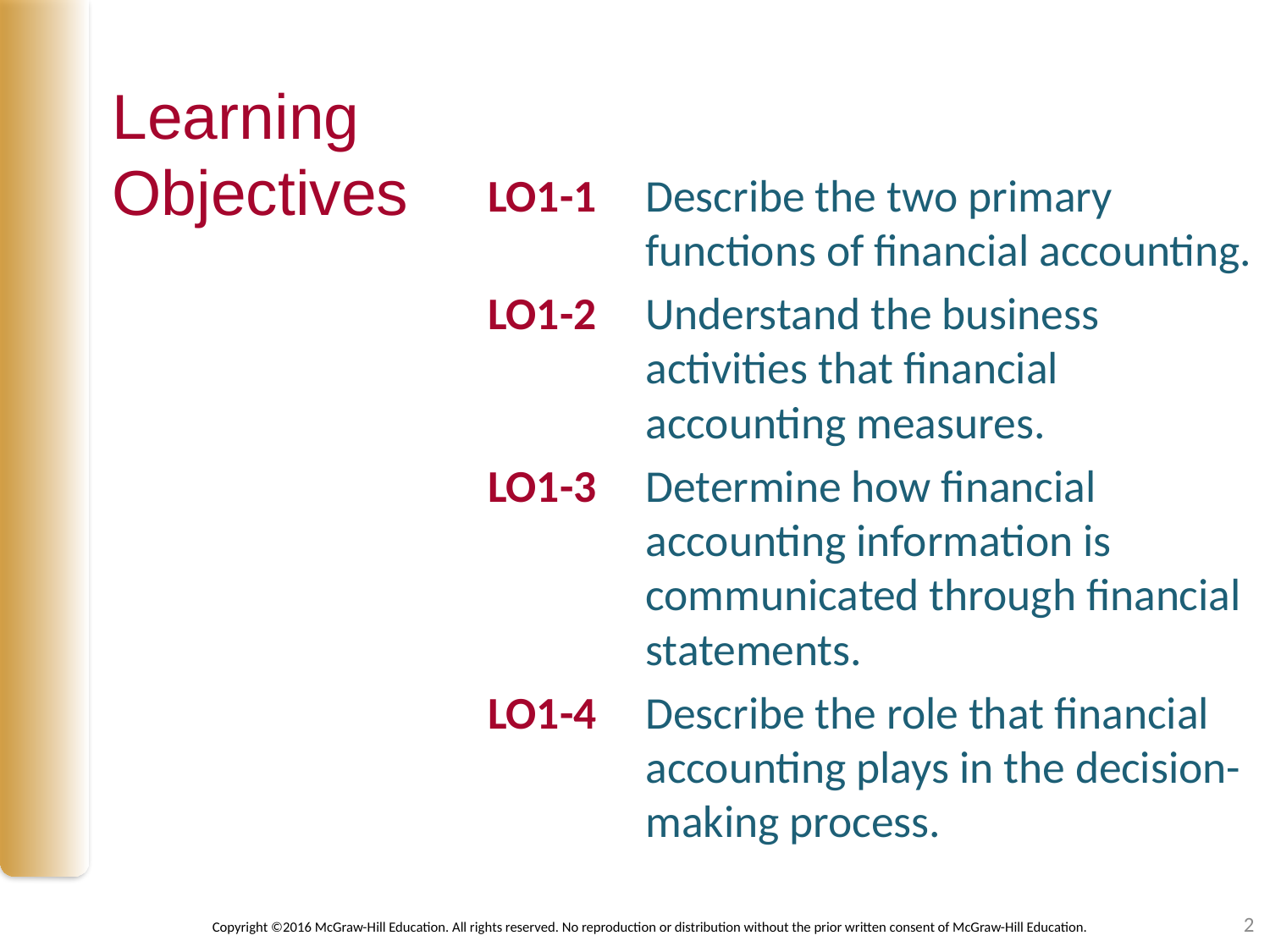

LO1-1	Describe the two primary functions of financial accounting.
LO1-2	Understand the business activities that financial accounting measures.
LO1-3	Determine how financial accounting information is communicated through financial statements.
LO1-4	Describe the role that financial accounting plays in the decision-making process.
2
Copyright ©2016 McGraw-Hill Education. All rights reserved. No reproduction or distribution without the prior written consent of McGraw-Hill Education.